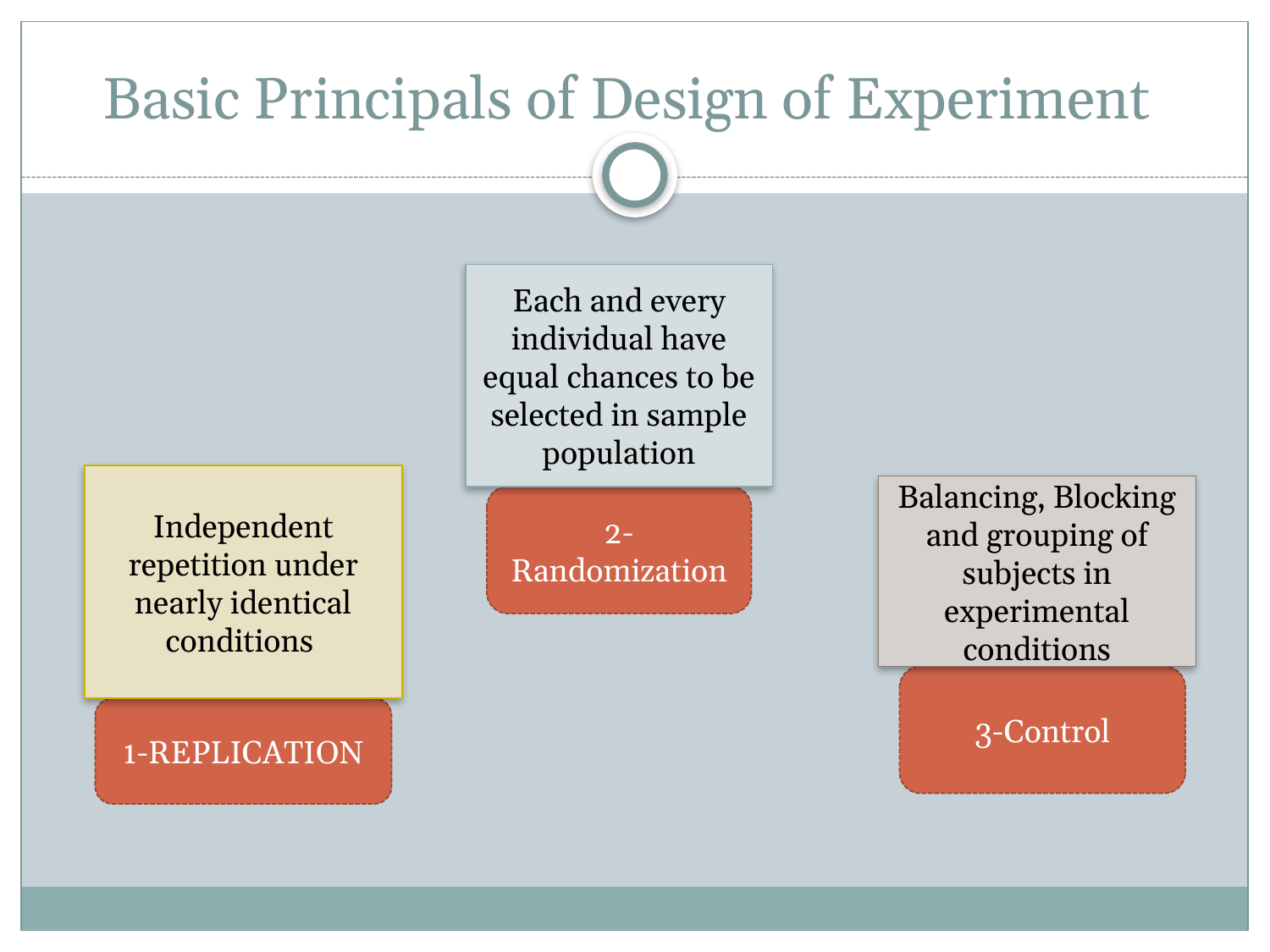

# Basic Principals of Design of Experiment

Each and every individual have equal chances to be selected in sample population
Independent repetition under nearly identical conditions
Balancing, Blocking and grouping of subjects in experimental conditions
2-Randomization
3-Control
1-REPLICATION